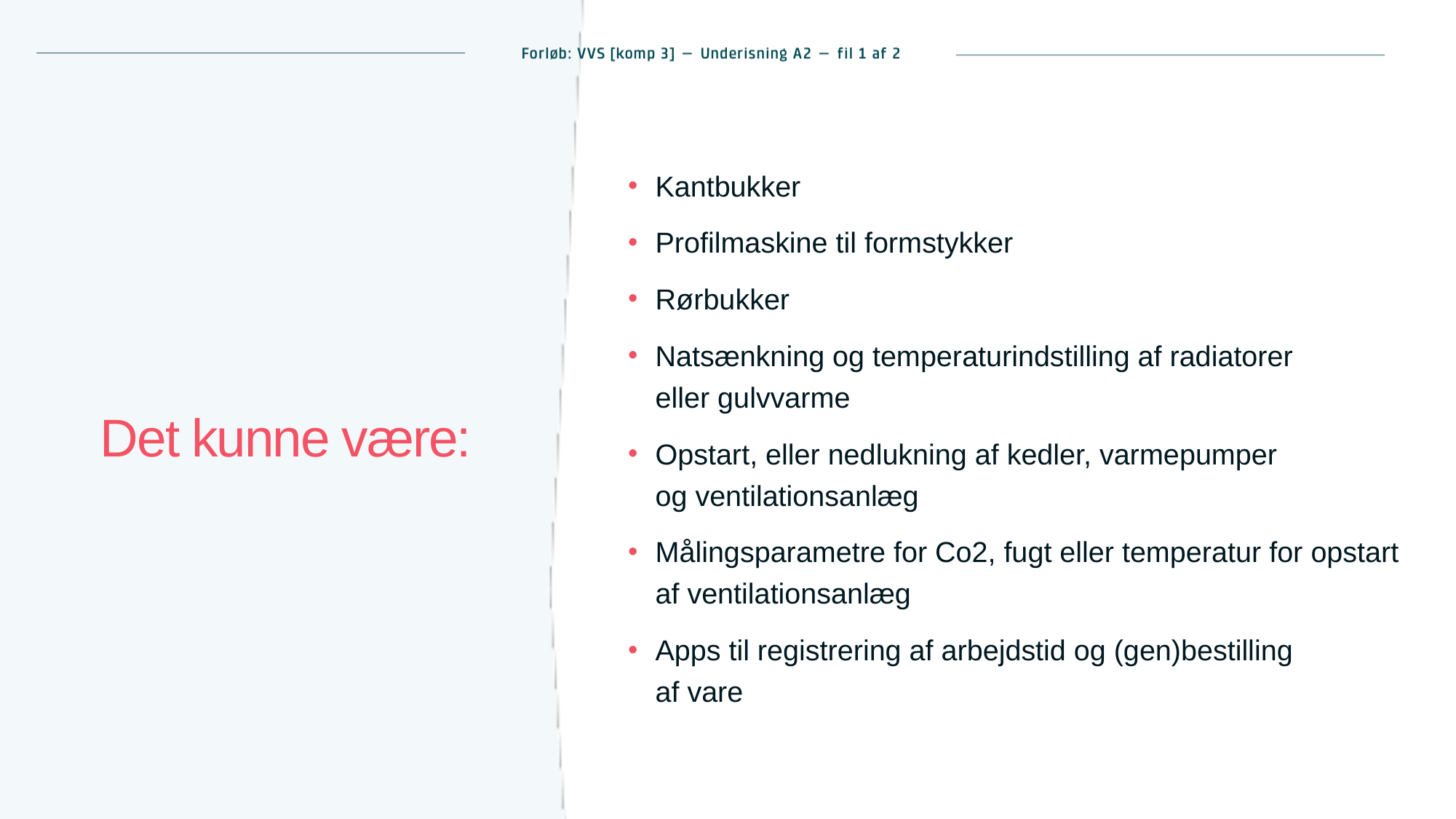

Kantbukker
Profilmaskine til formstykker
Rørbukker
Natsænkning og temperaturindstilling af radiatorer
eller gulvvarme
Opstart, eller nedlukning af kedler, varmepumper
og ventilationsanlæg
Målingsparametre for Co2, fugt eller temperatur for opstart af ventilationsanlæg
Apps til registrering af arbejdstid og (gen)bestilling
af vare
# Det kunne være:
2